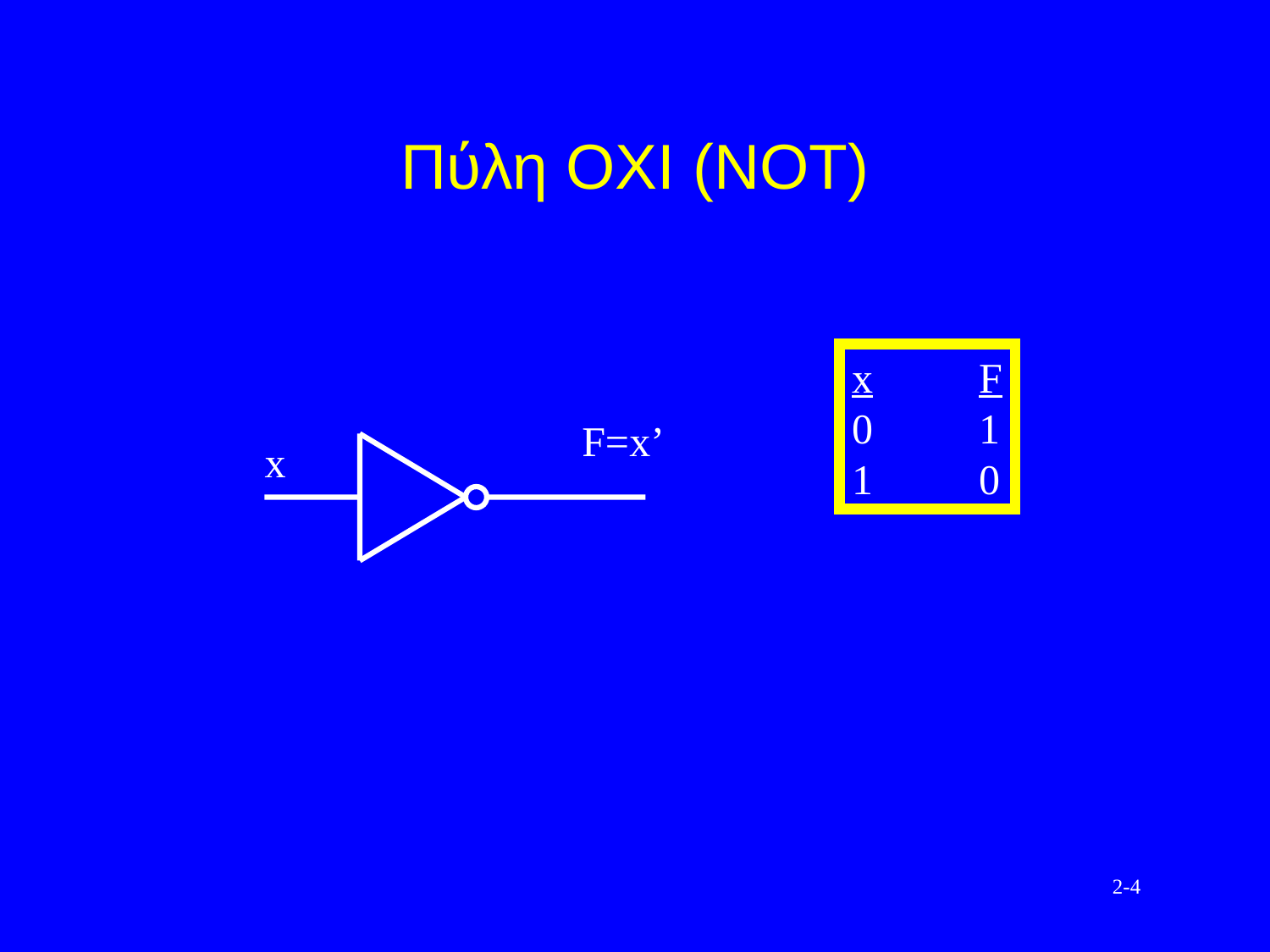

# Πύλη ΟΧΙ (ΝΟΤ)
x	F
0     	1
1     	0
F=x’
x